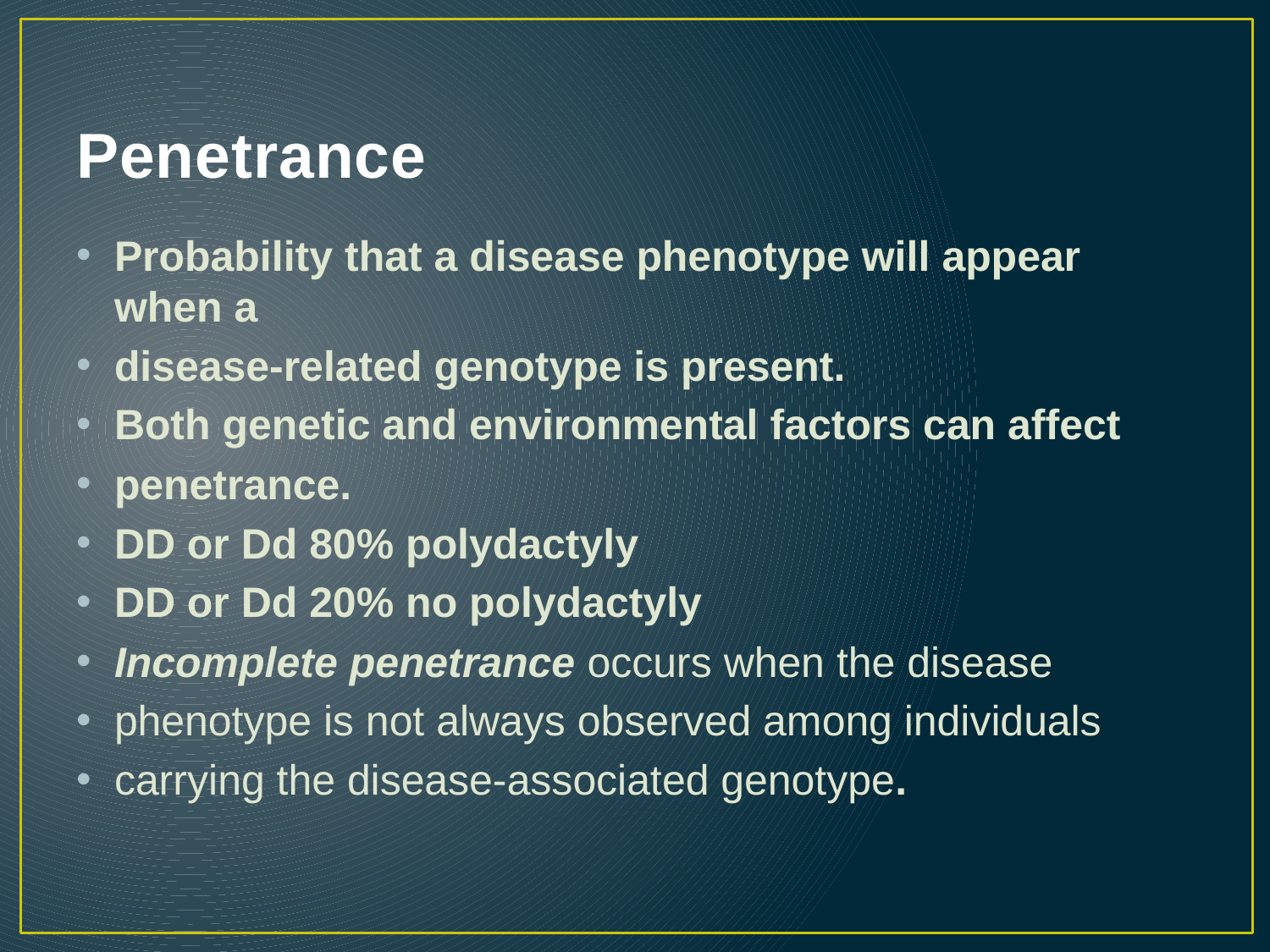

# Penetrance
Probability that a disease phenotype will appear when a
disease-related genotype is present.
Both genetic and environmental factors can affect
penetrance.
DD or Dd 80% polydactyly
DD or Dd 20% no polydactyly
Incomplete penetrance occurs when the disease
phenotype is not always observed among individuals
carrying the disease-associated genotype.